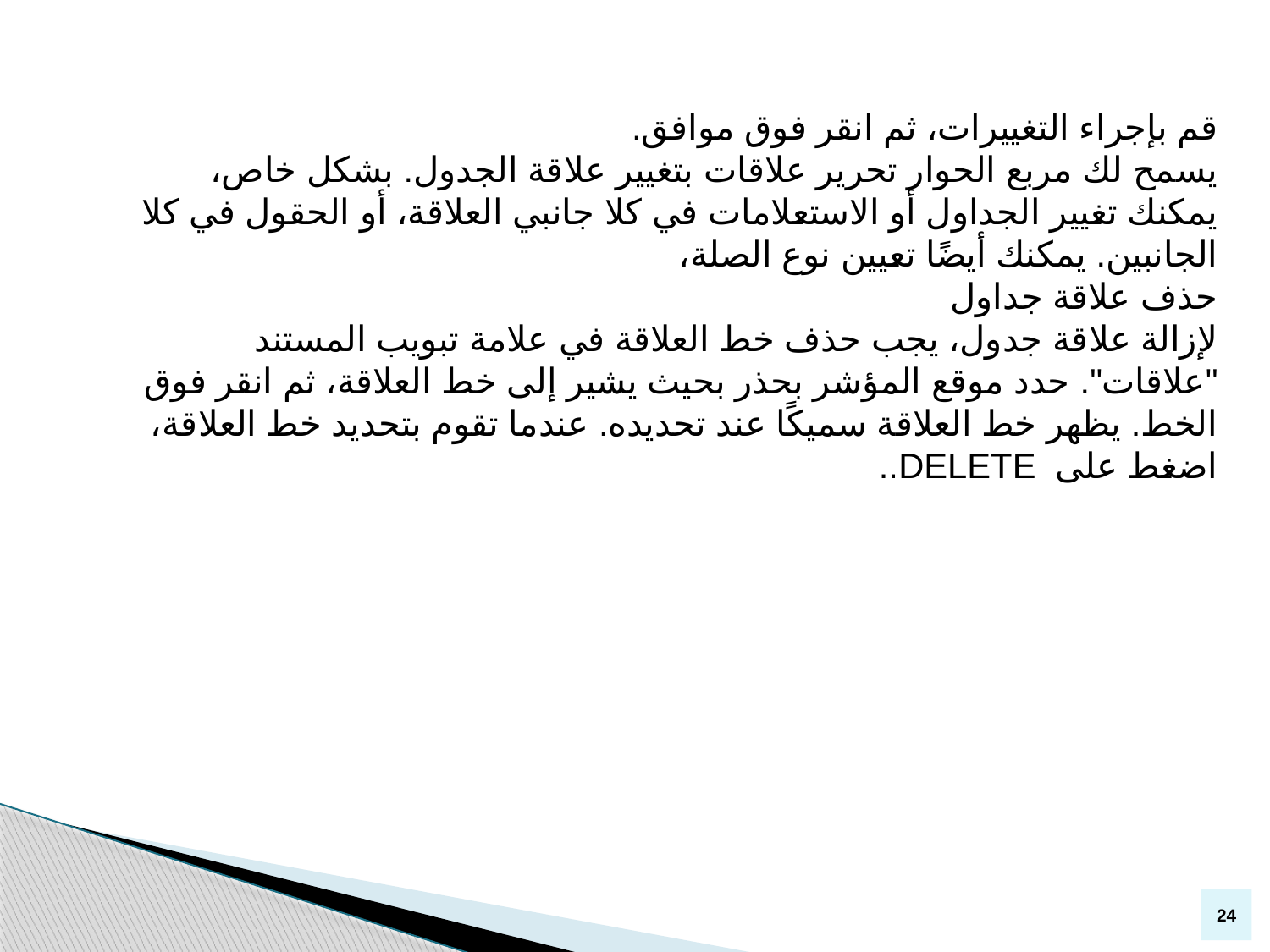

قم بإجراء التغييرات، ثم انقر فوق موافق.
يسمح لك مربع الحوار تحرير علاقات بتغيير علاقة الجدول. بشكل خاص، يمكنك تغيير الجداول أو الاستعلامات في كلا جانبي العلاقة، أو الحقول في كلا الجانبين. يمكنك أيضًا تعيين نوع الصلة،
حذف علاقة جداول
لإزالة علاقة جدول، يجب حذف خط العلاقة في علامة تبويب المستند "علاقات". حدد موقع المؤشر بحذر بحيث يشير إلى خط العلاقة، ثم انقر فوق الخط. يظهر خط العلاقة سميكًا عند تحديده. عندما تقوم بتحديد خط العلاقة، اضغط على  DELETE..
24